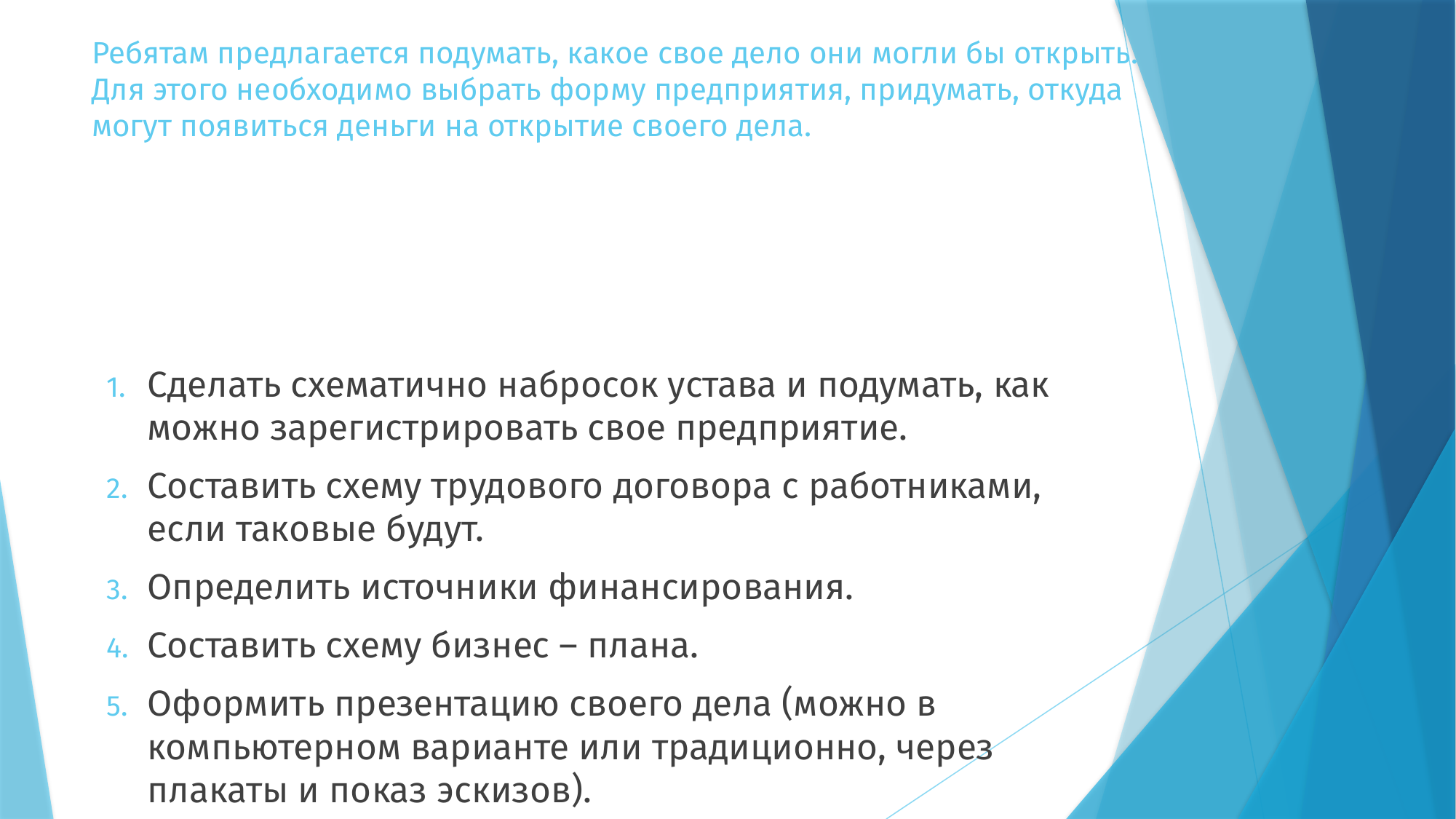

# Ребятам предлагается подумать, какое свое дело они могли бы открыть. Для этого необходимо выбрать форму предприятия, придумать, откуда могут появиться деньги на открытие своего дела.
Сделать схематично набросок устава и подумать, как можно зарегистрировать свое предприятие.
Составить схему трудового договора с работниками, если таковые будут.
Определить источники финансирования.
Составить схему бизнес – плана.
Оформить презентацию своего дела (можно в компьютерном варианте или традиционно, через плакаты и показ эскизов).